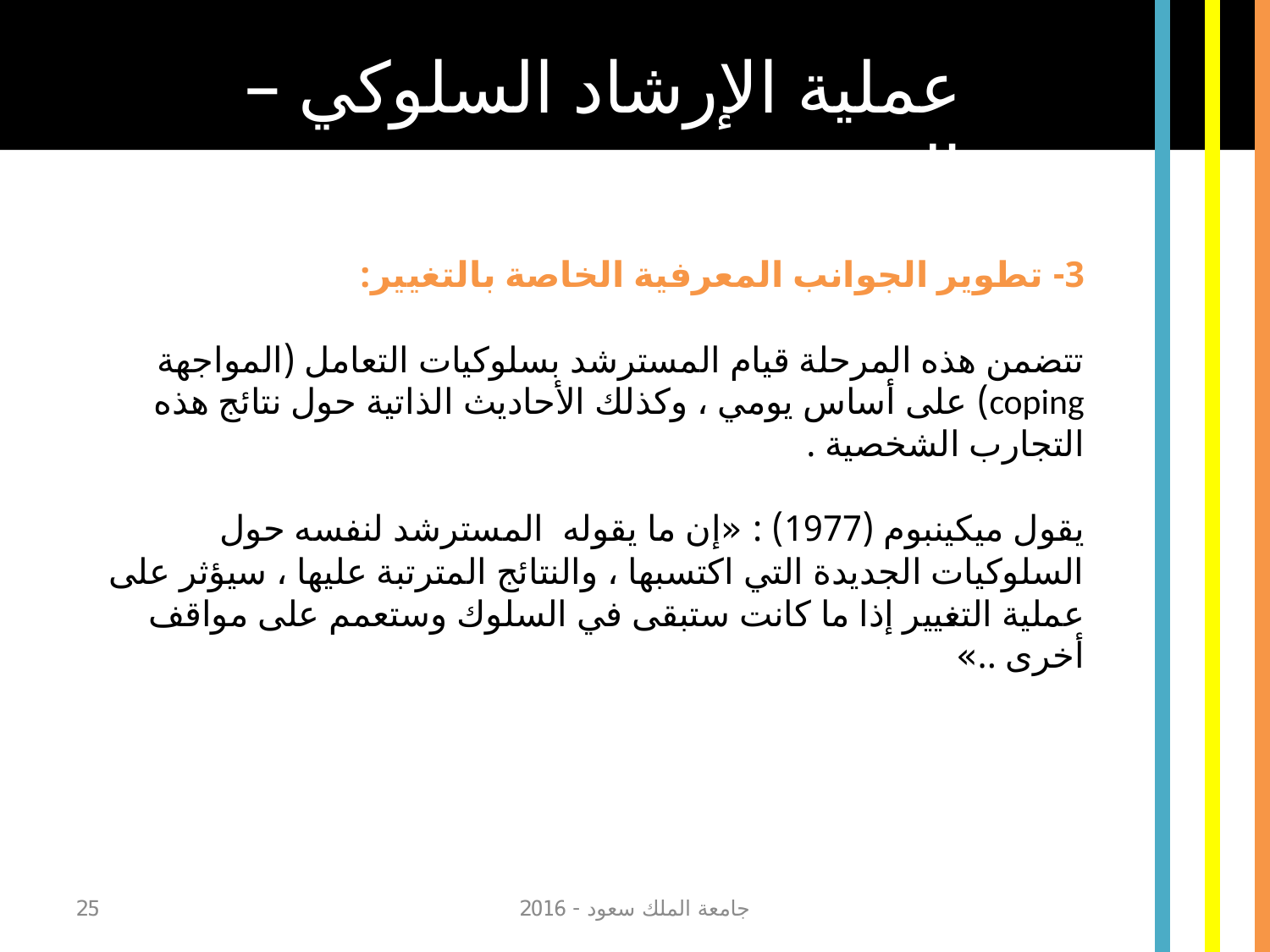

عملية الإرشاد السلوكي – المعرفي
3- تطوير الجوانب المعرفية الخاصة بالتغيير:

تتضمن هذه المرحلة قيام المسترشد بسلوكيات التعامل (المواجهة coping) على أساس يومي ، وكذلك الأحاديث الذاتية حول نتائج هذه التجارب الشخصية .

يقول ميكينبوم (1977) : «إن ما يقوله  المسترشد لنفسه حول السلوكيات الجديدة التي اكتسبها ، والنتائج المترتبة عليها ، سيؤثر على عملية التغيير إذا ما كانت ستبقى في السلوك وستعمم على مواقف أخرى ..»
25
جامعة الملك سعود - 2016